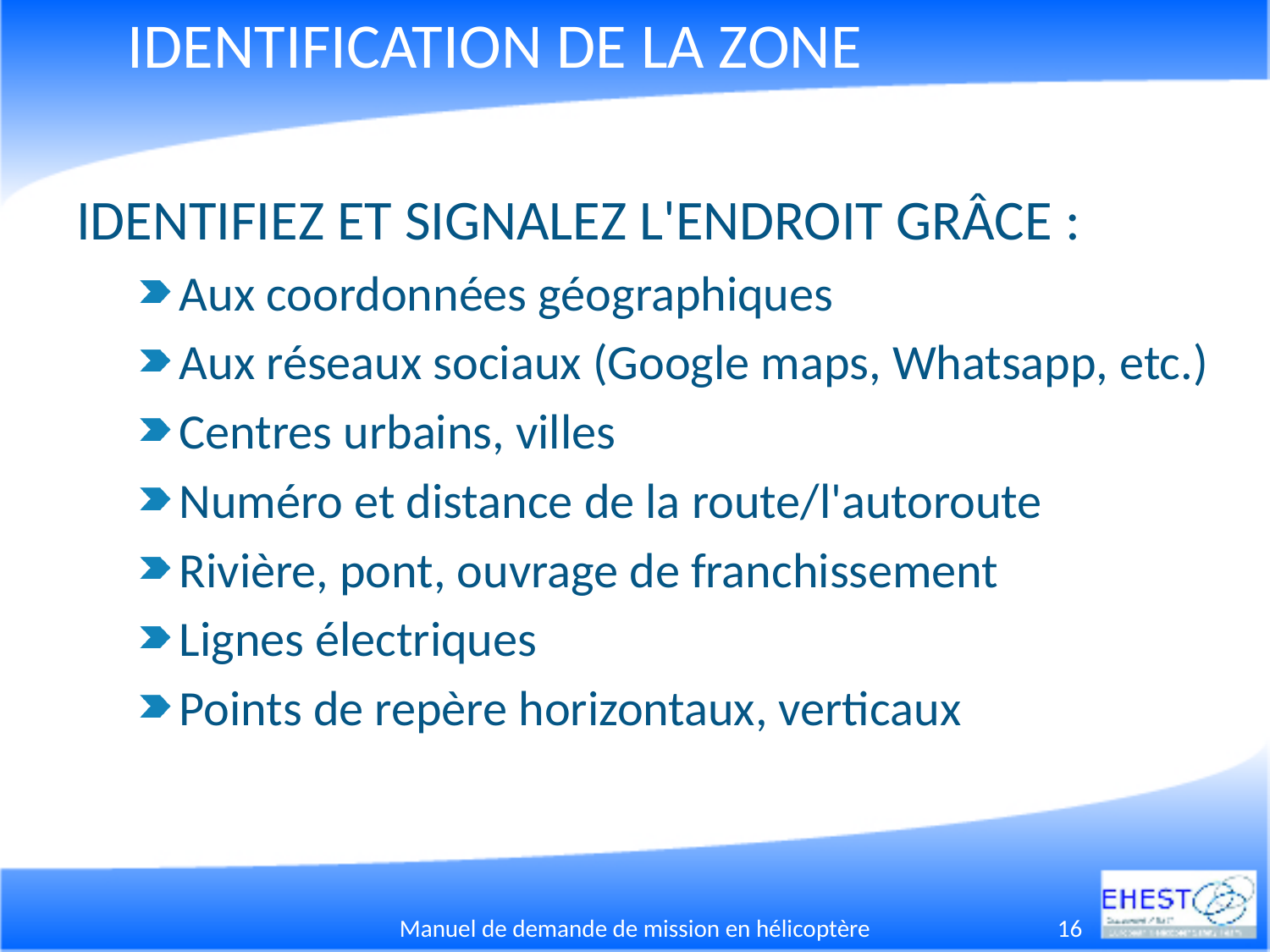

# IDENTIFICATION DE LA ZONE
IDENTIFIEZ ET SIGNALEZ L'ENDROIT GRÂCE :
Aux coordonnées géographiques
Aux réseaux sociaux (Google maps, Whatsapp, etc.)
Centres urbains, villes
Numéro et distance de la route/l'autoroute
Rivière, pont, ouvrage de franchissement
Lignes électriques
Points de repère horizontaux, verticaux

Manuel de demande de mission en hélicoptère
16